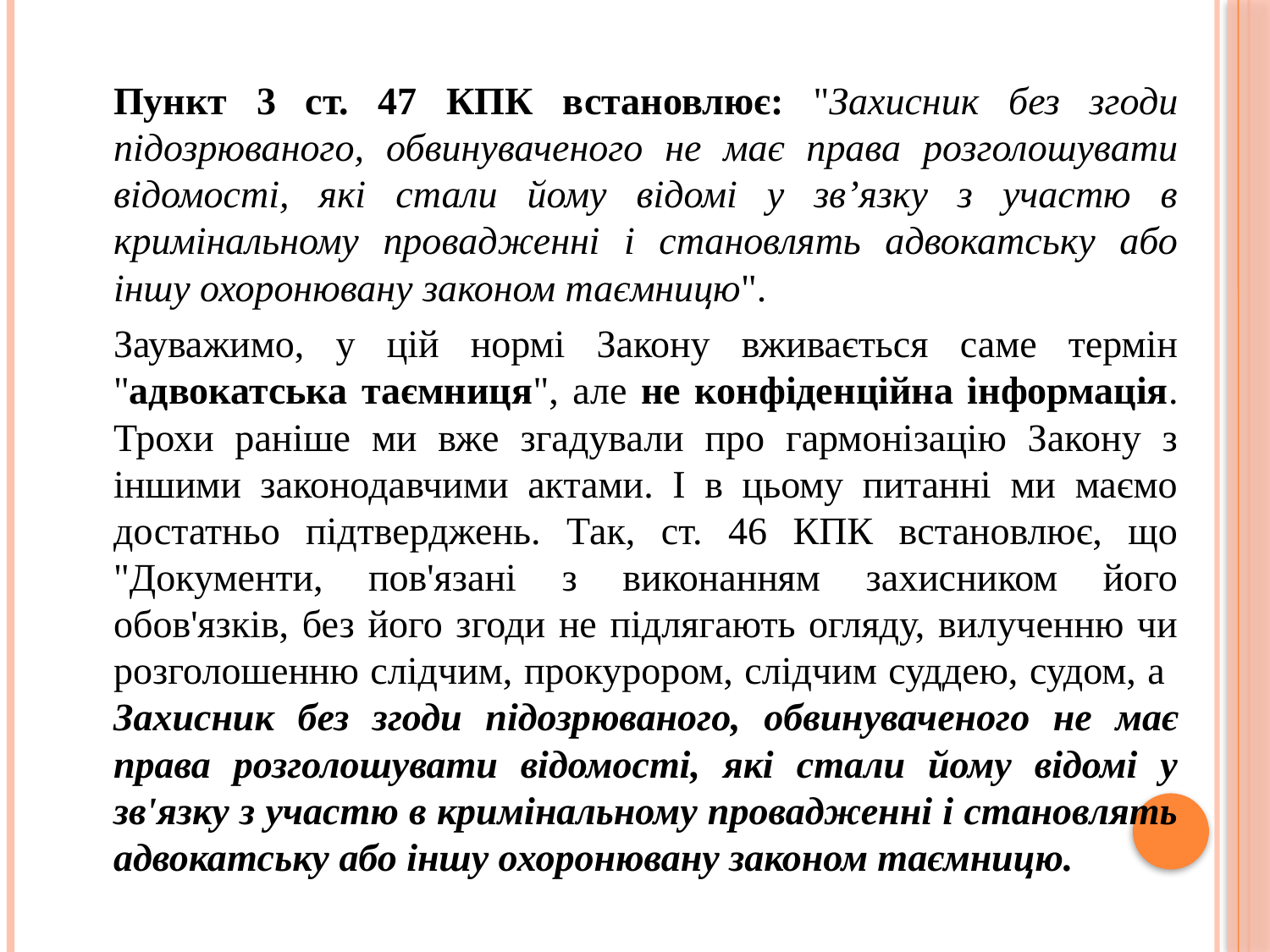

Пункт 3 ст. 47 КПК встановлює: "Захисник без згоди підозрюваного, обвинуваченого не має права розголошувати відомості, які стали йому відомі у зв’язку з участю в кримінальному провадженні і становлять адвокатську або іншу охоронювану законом таємницю".
		Зауважимо, у цій нормі Закону вживається саме термін "адвокатська таємниця", але не конфіденційна інформація. Трохи раніше ми вже згадували про гармонізацію Закону з іншими законодавчими актами. І в цьому питанні ми маємо достатньо підтверджень. Так, ст. 46 КПК встановлює, що "Документи, пов'язані з виконанням захисником його обов'язків, без його згоди не підлягають огляду, вилученню чи розголошенню слідчим, прокурором, слідчим суддею, судом, а 	Захисник без згоди підозрюваного, обвинуваченого не має права розголошувати відомості, які стали йому відомі у зв'язку з участю в кримінальному провадженні і становлять адвокатську або іншу охоронювану законом таємницю.